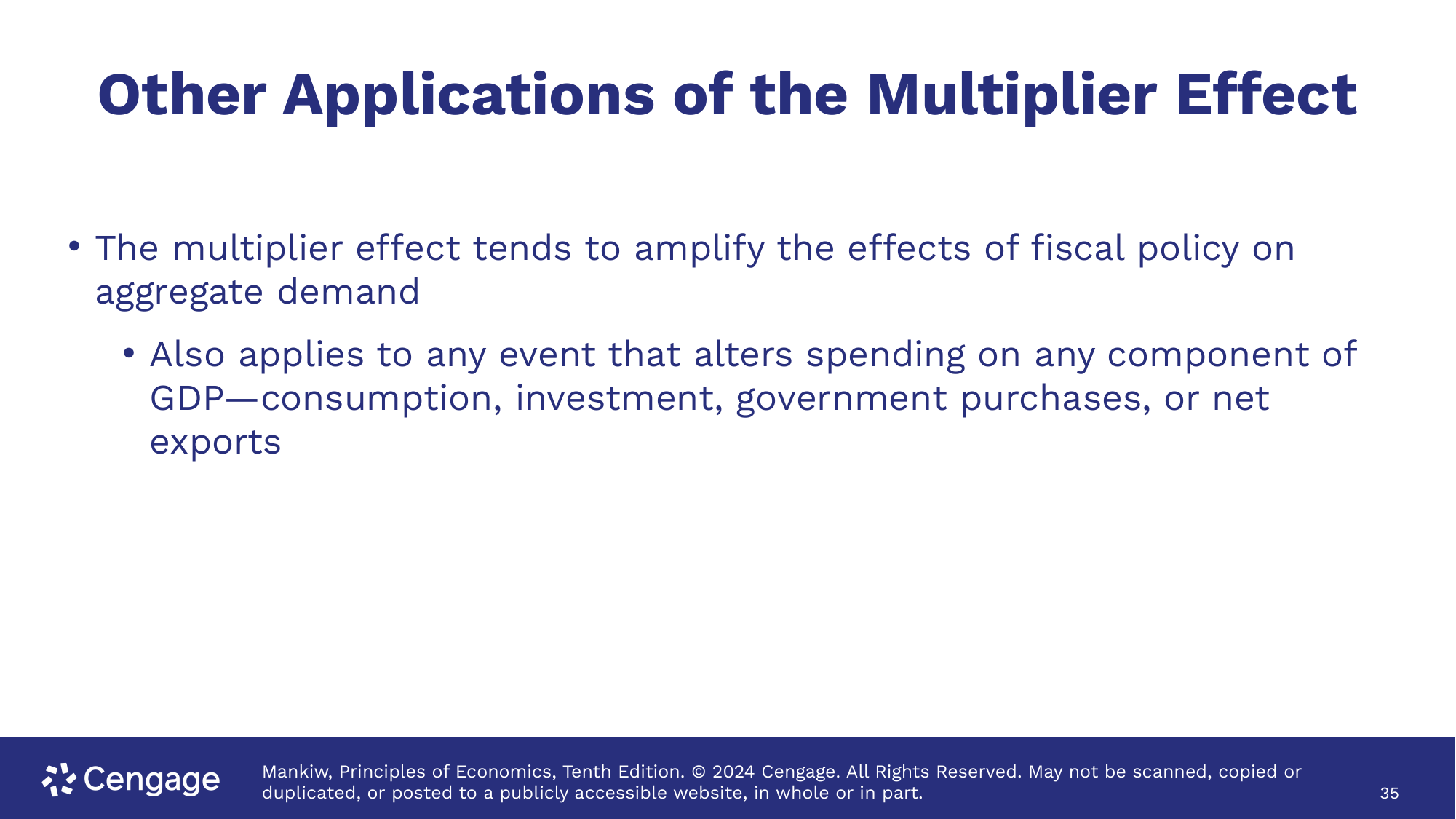

# Other Applications of the Multiplier Effect
The multiplier effect tends to amplify the effects of fiscal policy on aggregate demand
Also applies to any event that alters spending on any component of GDP—consumption, investment, government purchases, or net exports